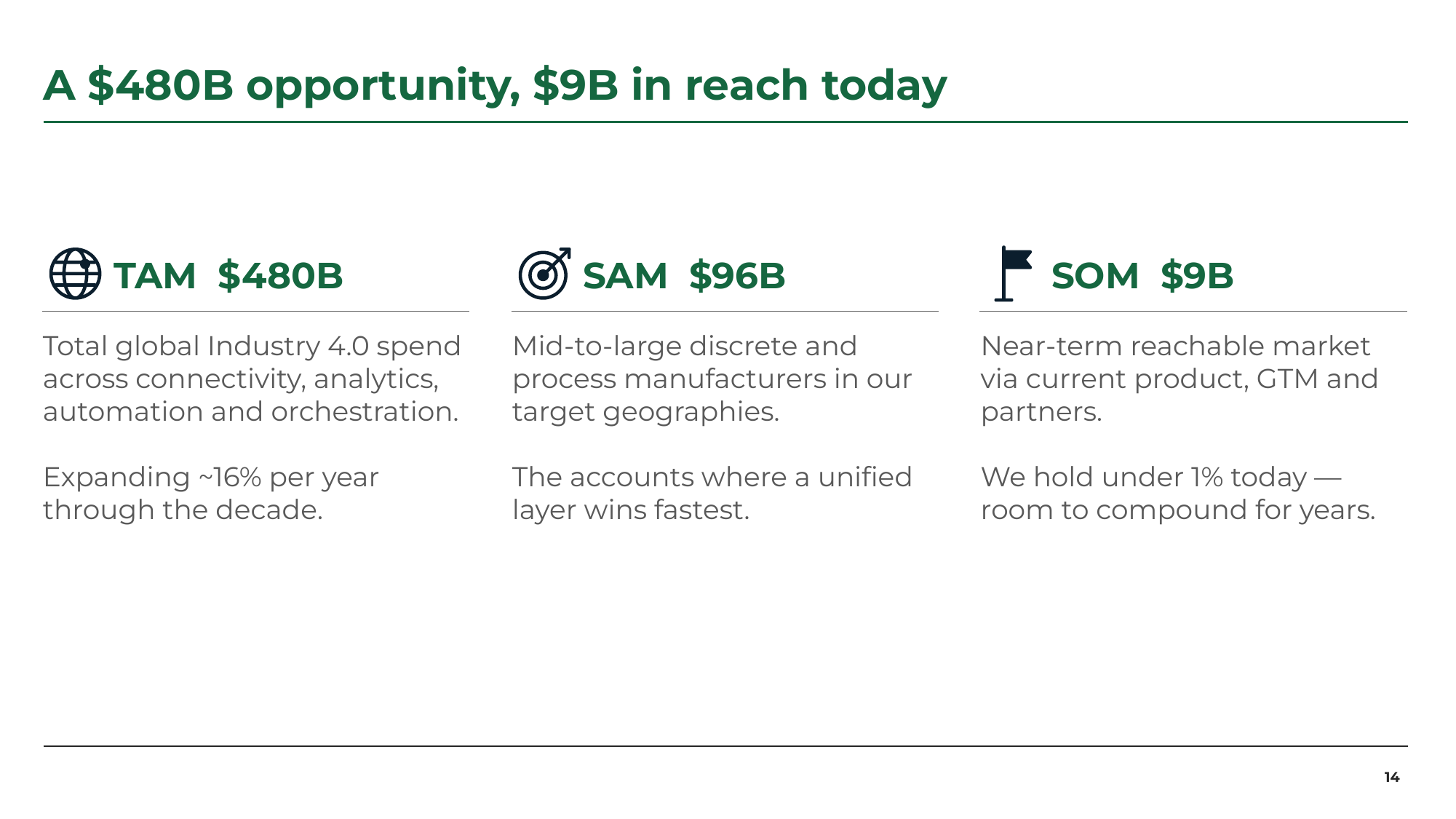

# A $480B opportunity, $9B in reach today

TAM  $480B
SAM  $96B
SOM  $9B
Total global Industry 4.0 spend across connectivity, analytics, automation and orchestration.

Expanding ~16% per year through the decade.
Mid-to-large discrete and process manufacturers in our target geographies.

The accounts where a unified layer wins fastest.
Near-term reachable market via current product, GTM and partners.

We hold under 1% today — room to compound for years.
14